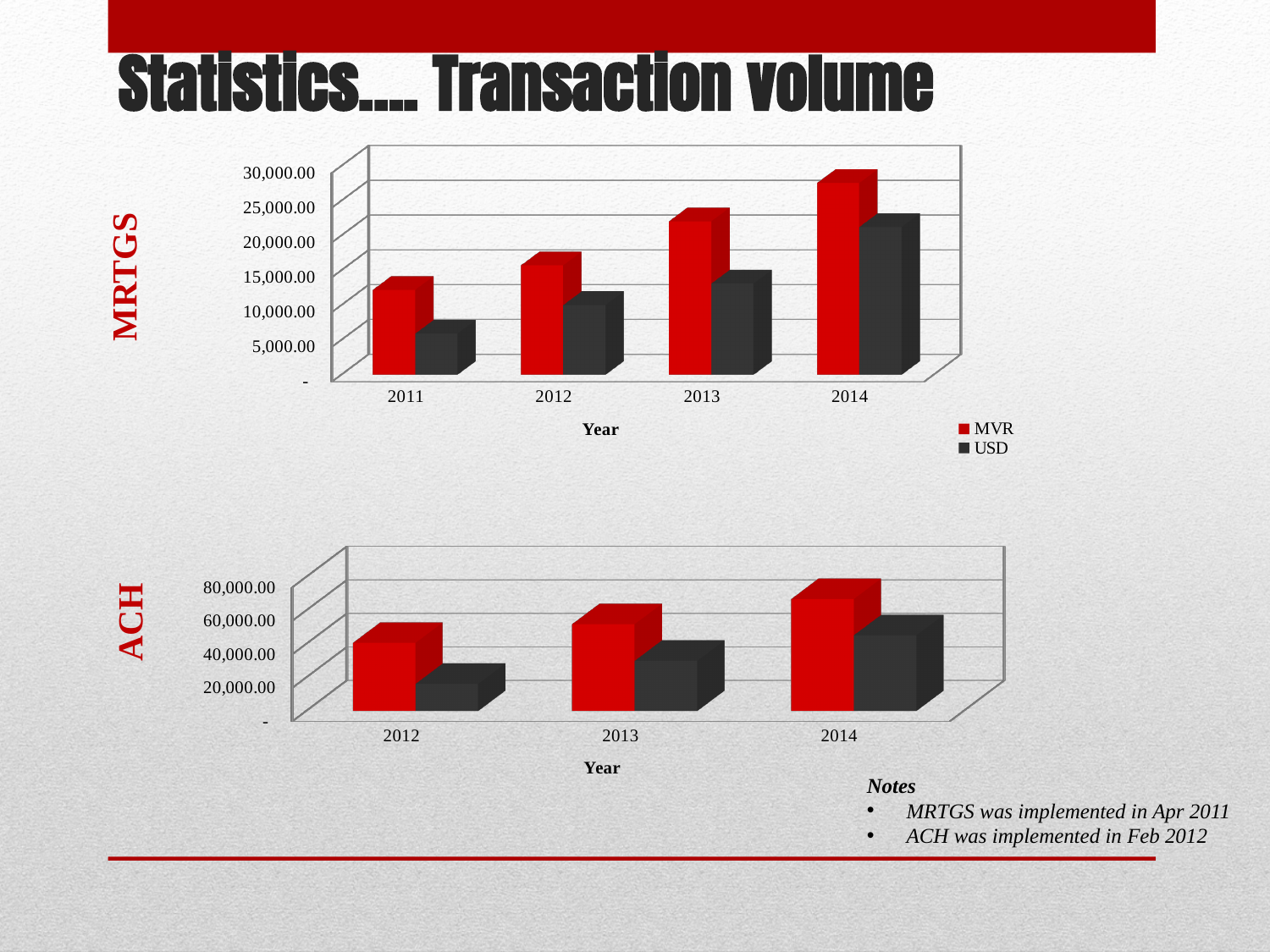

# Statistics…. Transaction volume

[unsupported chart]

MRTGS

[unsupported chart]

ACH
Notes
MRTGS was implemented in Apr 2011
ACH was implemented in Feb 2012